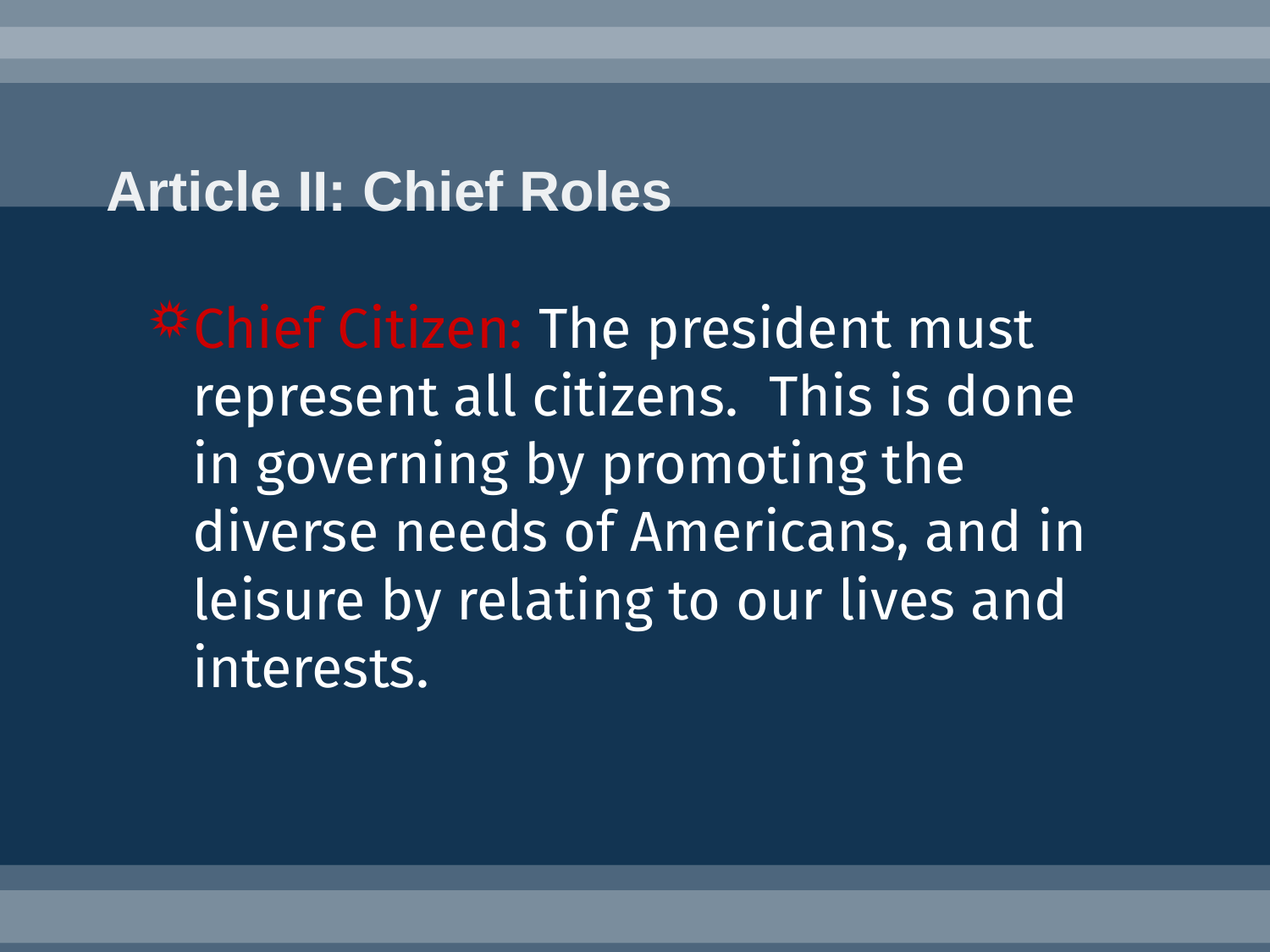

# Article II: Chief Roles
Chief Citizen: The president must represent all citizens.  This is done in governing by promoting the diverse needs of Americans, and in leisure by relating to our lives and interests.